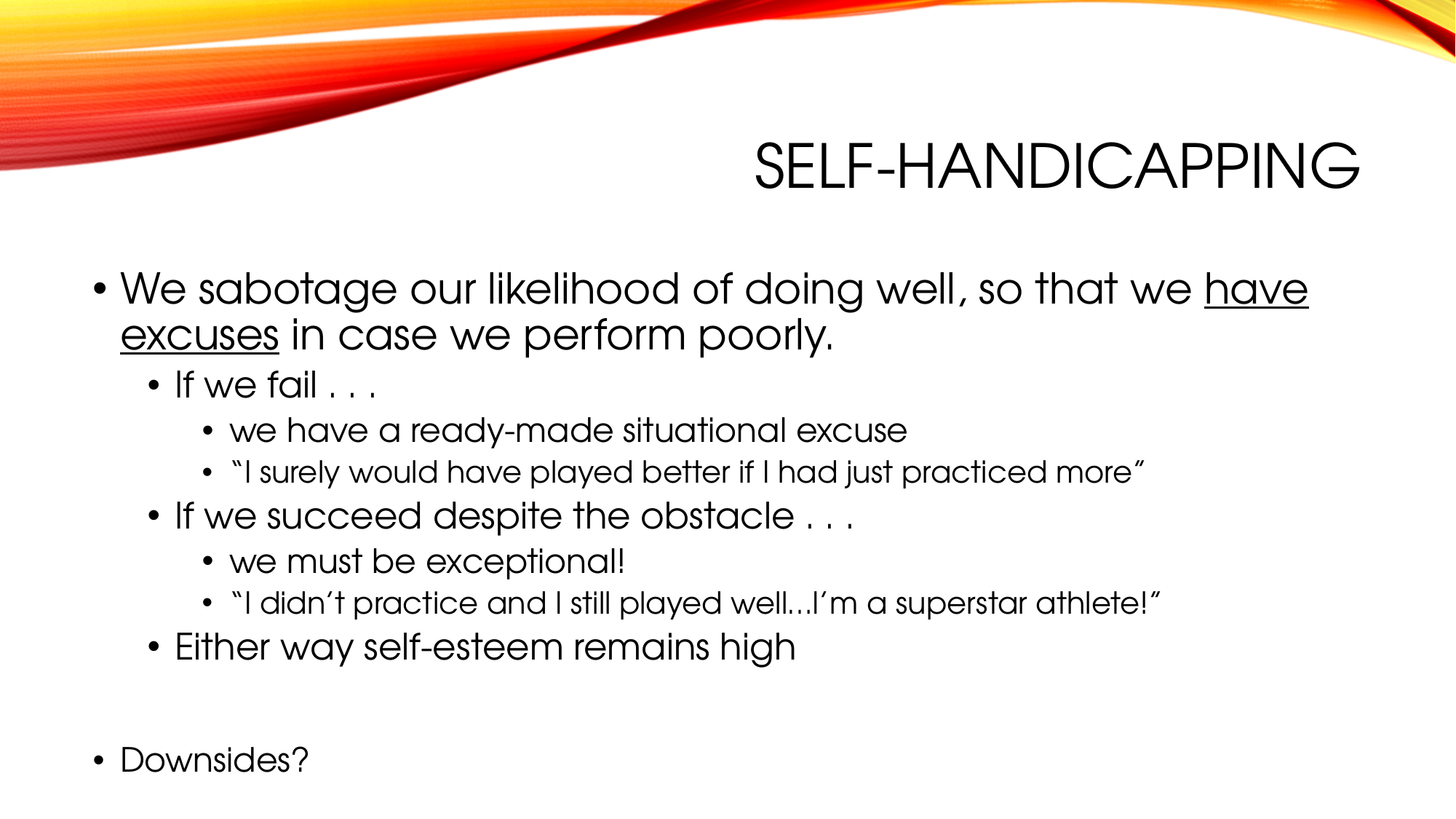

# Self-handicapping
We sabotage our likelihood of doing well, so that we have excuses in case we perform poorly.
If we fail . . .
we have a ready-made situational excuse
“I surely would have played better if I had just practiced more”
If we succeed despite the obstacle . . .
we must be exceptional!
“I didn’t practice and I still played well…I’m a superstar athlete!”
Either way self-esteem remains high

Downsides?